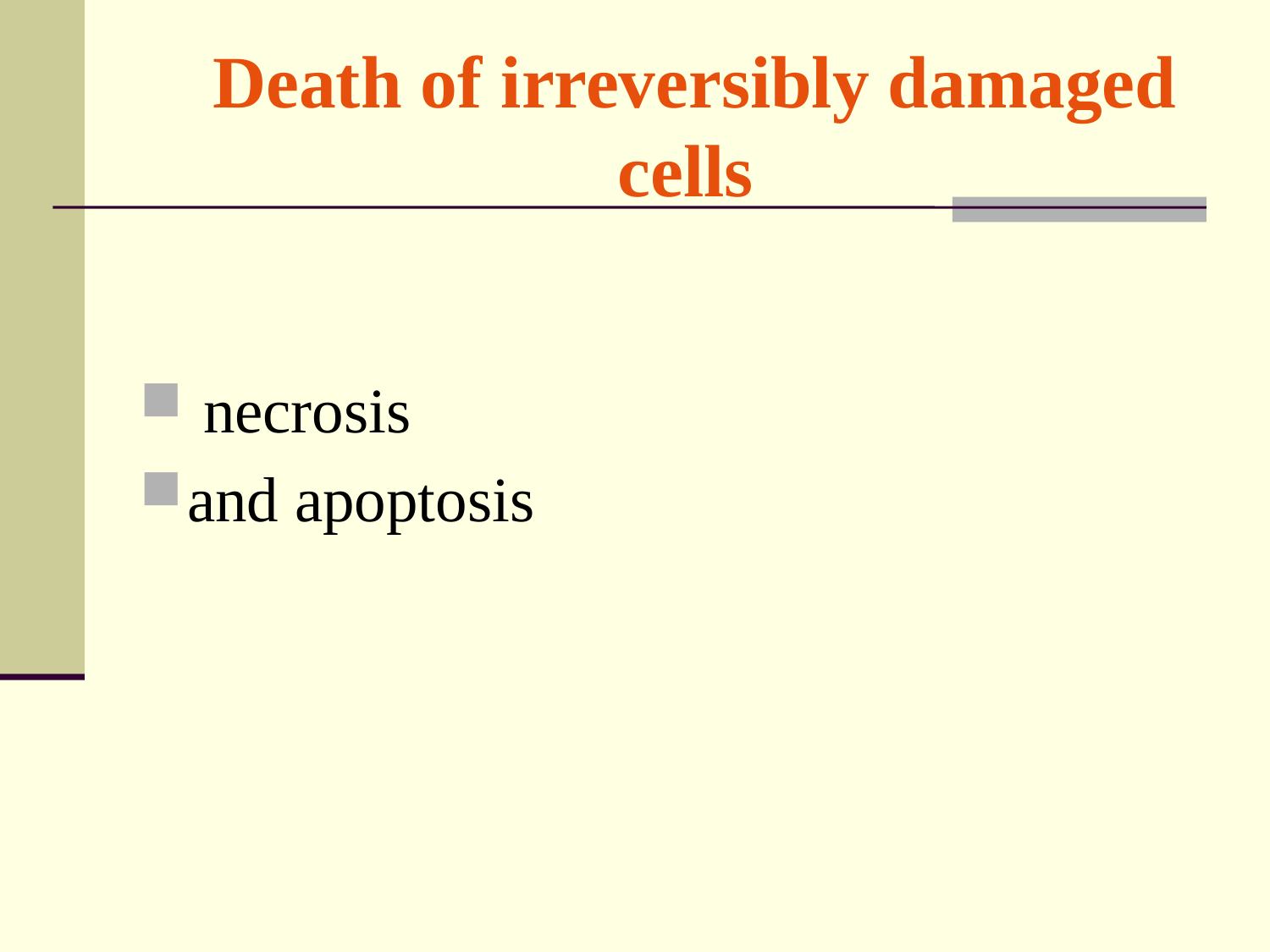

# Death of irreversibly damaged cells

 necrosis
and apoptosis